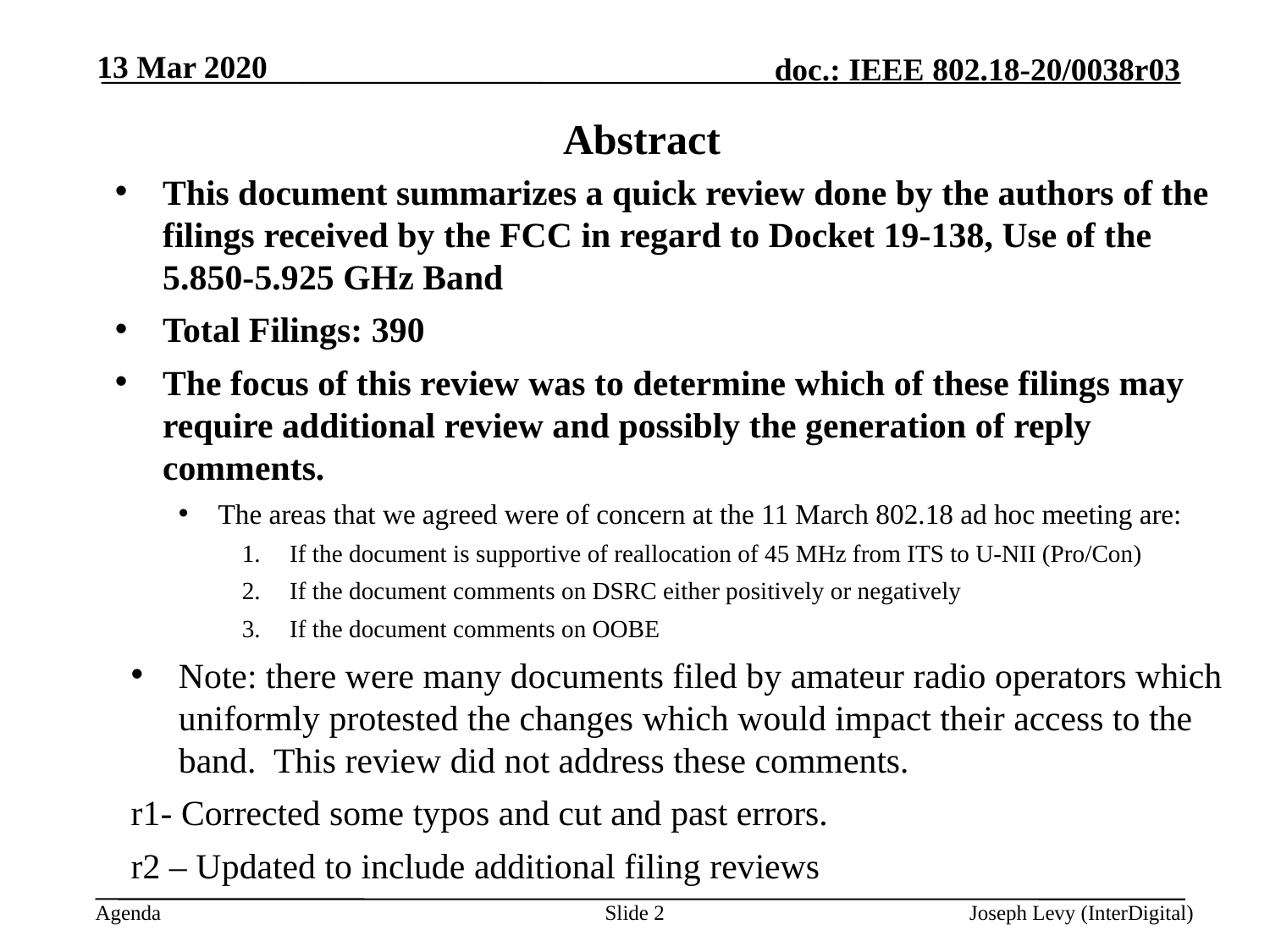

13 Mar 2020
# Abstract
This document summarizes a quick review done by the authors of the filings received by the FCC in regard to Docket 19-138, Use of the 5.850-5.925 GHz Band
Total Filings: 390
The focus of this review was to determine which of these filings may require additional review and possibly the generation of reply comments.
The areas that we agreed were of concern at the 11 March 802.18 ad hoc meeting are:
If the document is supportive of reallocation of 45 MHz from ITS to U-NII (Pro/Con)
If the document comments on DSRC either positively or negatively
If the document comments on OOBE
Note: there were many documents filed by amateur radio operators which uniformly protested the changes which would impact their access to the band.  This review did not address these comments.
r1- Corrected some typos and cut and past errors.
r2 – Updated to include additional filing reviews

Slide 2
Joseph Levy (InterDigital)